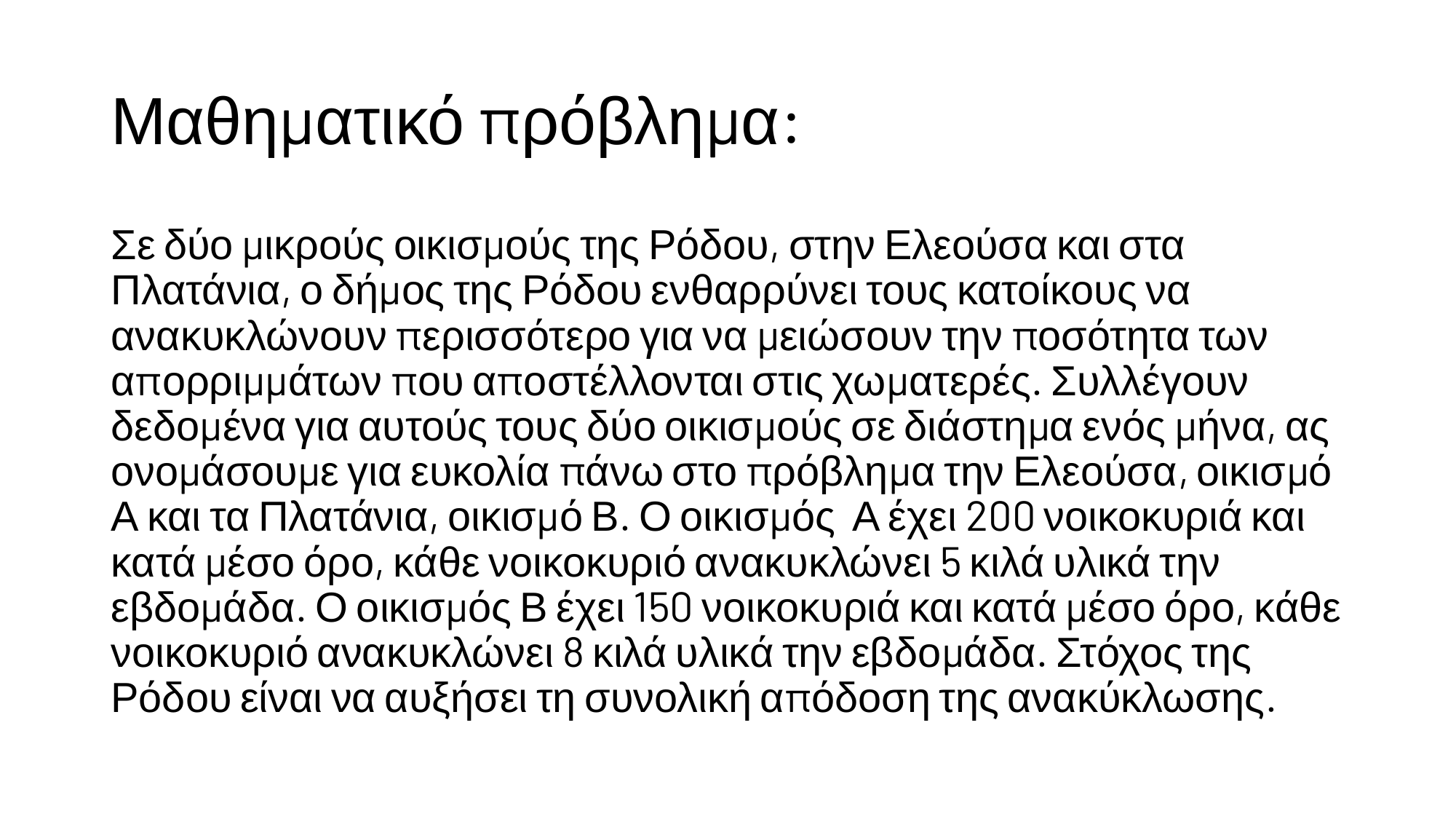

# Μαθηματικό πρόβλημα:
Σε δύο μικρούς οικισμούς της Ρόδου, στην Ελεούσα και στα Πλατάνια, ο δήμος της Ρόδου ενθαρρύνει τους κατοίκους να ανακυκλώνουν περισσότερο για να μειώσουν την ποσότητα των απορριμμάτων που αποστέλλονται στις χωματερές. Συλλέγουν  δεδομένα για αυτούς τους δύο οικισμούς σε διάστημα ενός μήνα, ας ονομάσουμε για ευκολία πάνω στο πρόβλημα την Ελεούσα, οικισμό Α και τα Πλατάνια, οικισμό Β. Ο οικισμός  Α έχει 200 νοικοκυριά και κατά μέσο όρο, κάθε νοικοκυριό ανακυκλώνει 5 κιλά υλικά την εβδομάδα. Ο οικισμός Β έχει 150 νοικοκυριά και κατά μέσο όρο, κάθε νοικοκυριό ανακυκλώνει 8 κιλά υλικά την εβδομάδα. Στόχος της Ρόδου είναι να αυξήσει τη συνολική απόδοση της ανακύκλωσης.